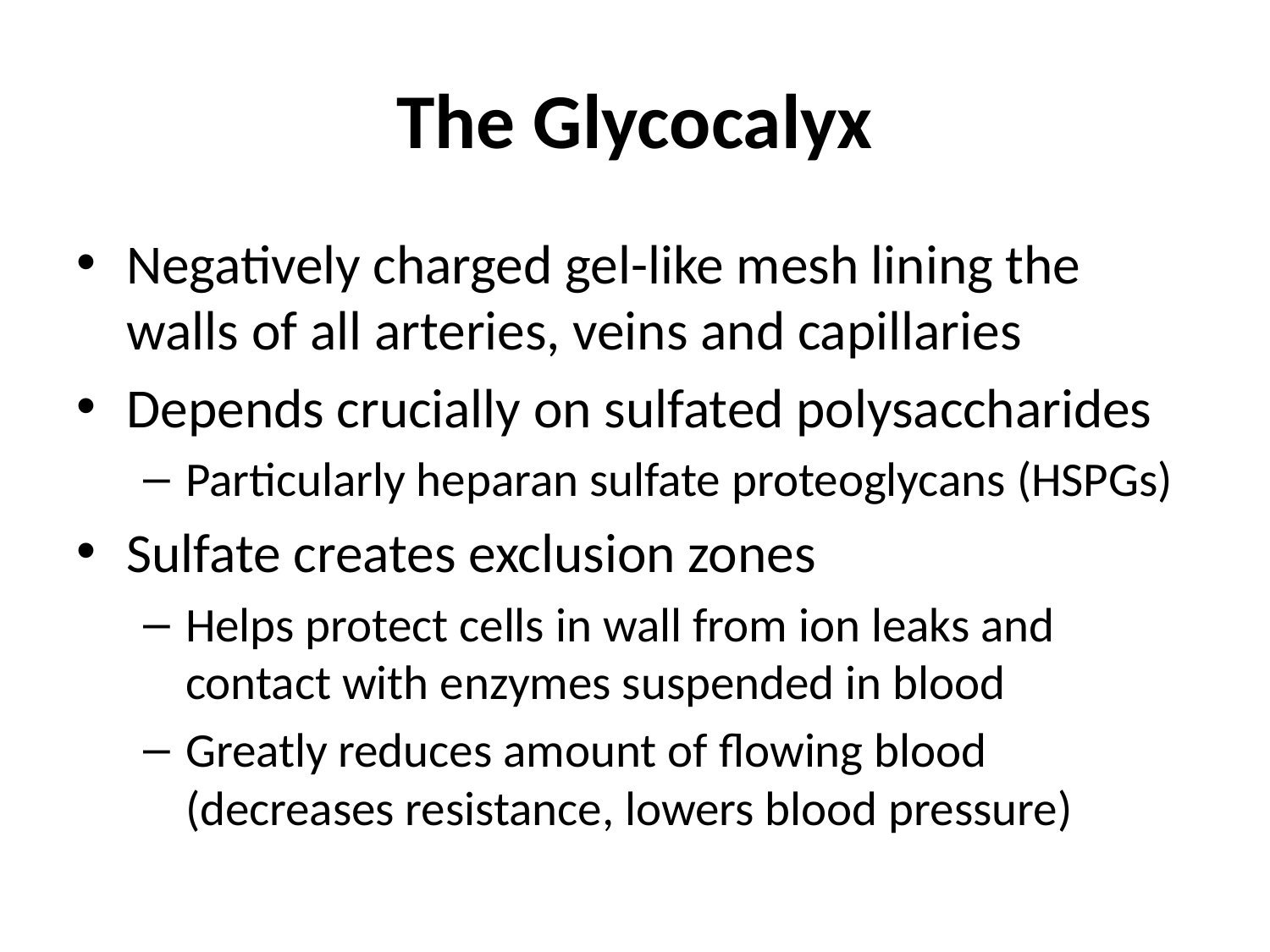

# The Glycocalyx
Negatively charged gel-like mesh lining the walls of all arteries, veins and capillaries
Depends crucially on sulfated polysaccharides
Particularly heparan sulfate proteoglycans (HSPGs)
Sulfate creates exclusion zones
Helps protect cells in wall from ion leaks and contact with enzymes suspended in blood
Greatly reduces amount of flowing blood (decreases resistance, lowers blood pressure)